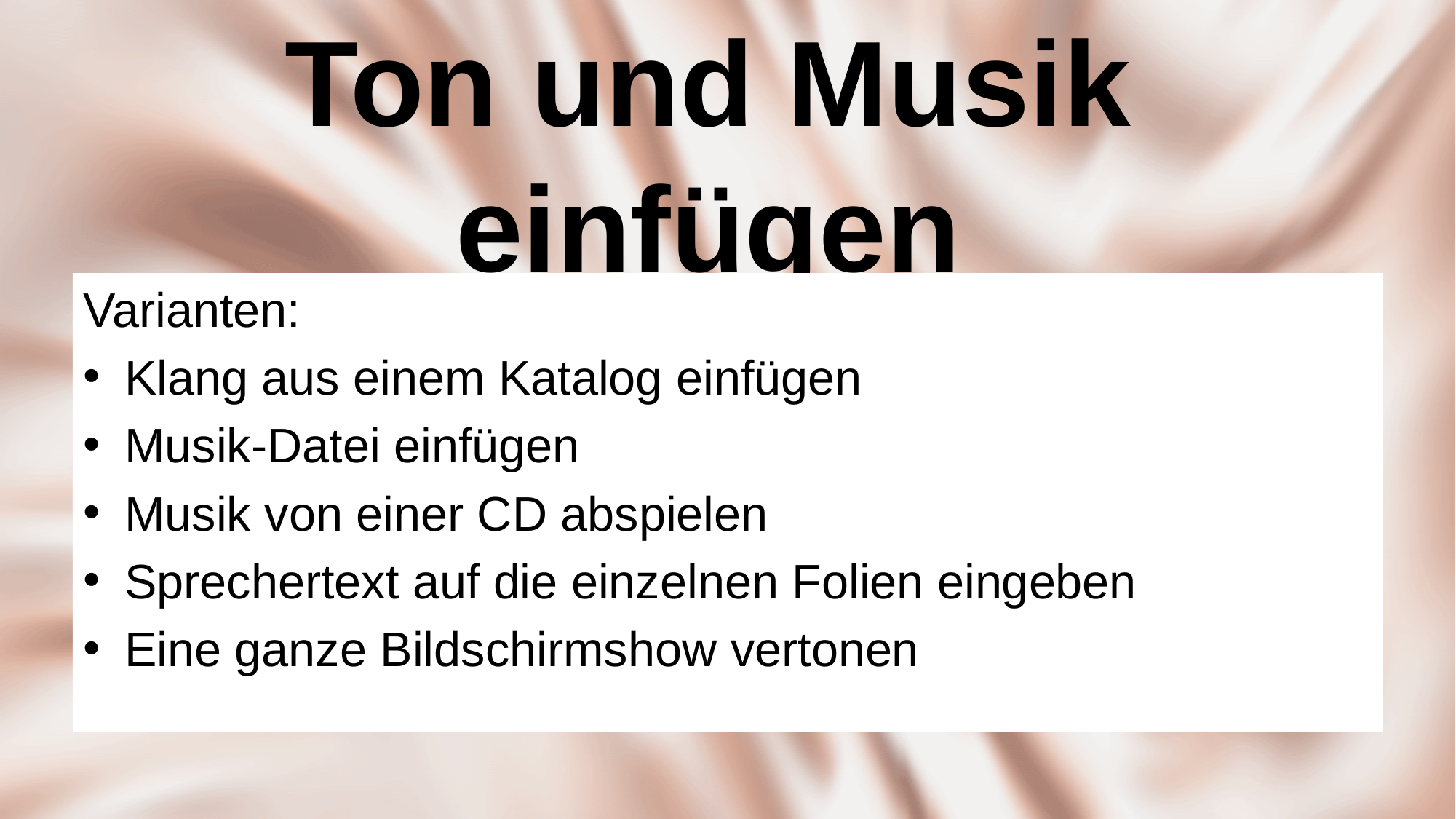

# Ton und Musik einfügen
Varianten:
Klang aus einem Katalog einfügen
Musik-Datei einfügen
Musik von einer CD abspielen
Sprechertext auf die einzelnen Folien eingeben
Eine ganze Bildschirmshow vertonen